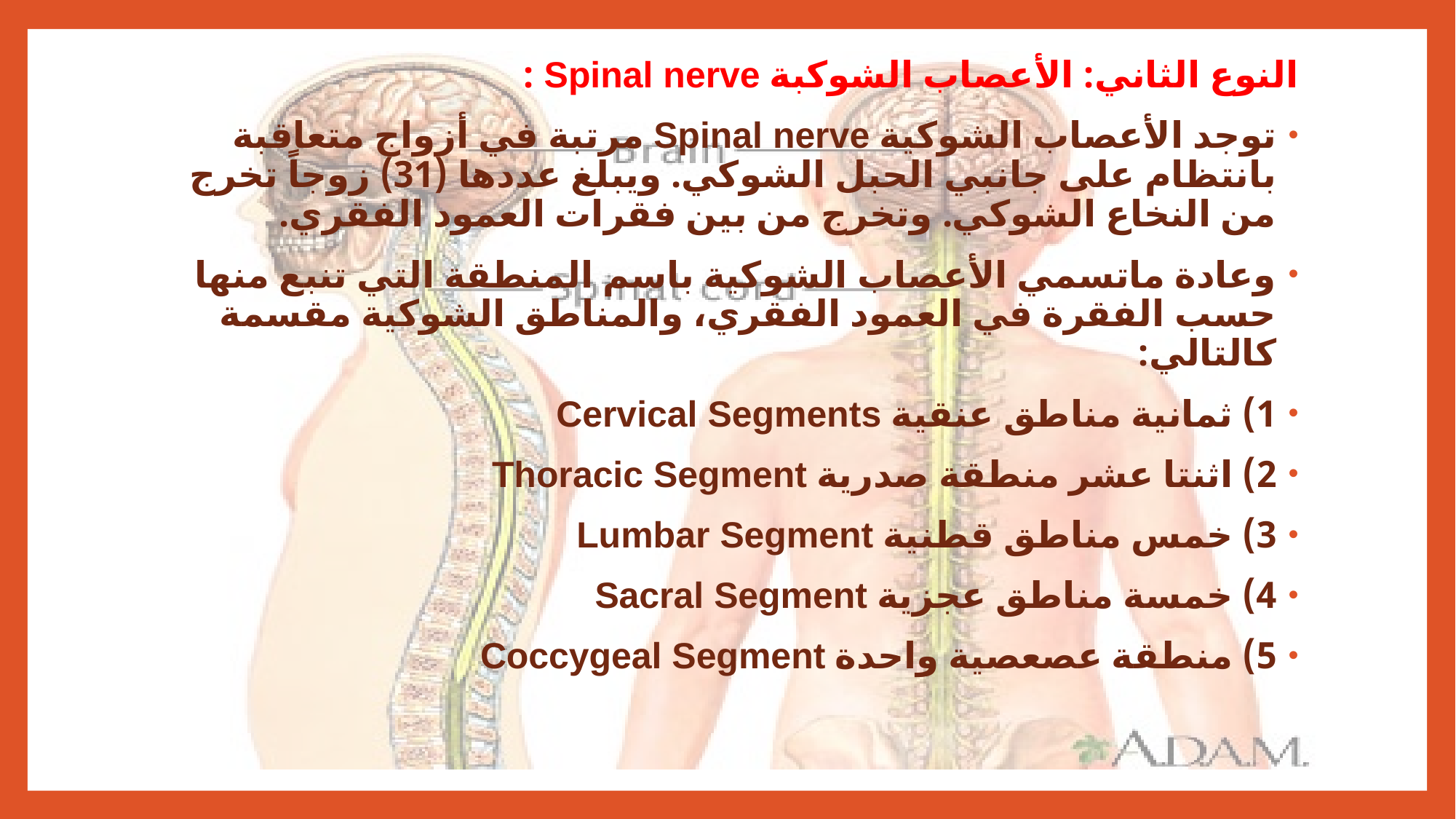

النوع الثاني: الأعصاب الشوكبة Spinal nerve :
توجد الأعصاب الشوكية Spinal nerve مرتبة في أزواج متعاقبة بانتظام على جانبي الحبل الشوكي. ويبلغ عددها (31) زوجاً تخرج من النخاع الشوكي. وتخرج من بين فقرات العمود الفقري.
وعادة ماتسمي الأعصاب الشوكية باسم المنطقة التي تنبع منها حسب الفقرة في العمود الفقري، والمناطق الشوكية مقسمة كالتالي:
1) ثمانية مناطق عنقية Cervical Segments
2) اثنتا عشر منطقة صدرية Thoracic Segment
3) خمس مناطق قطنية Lumbar Segment
4) خمسة مناطق عجزية Sacral Segment
5) منطقة عصعصية واحدة Coccygeal Segment